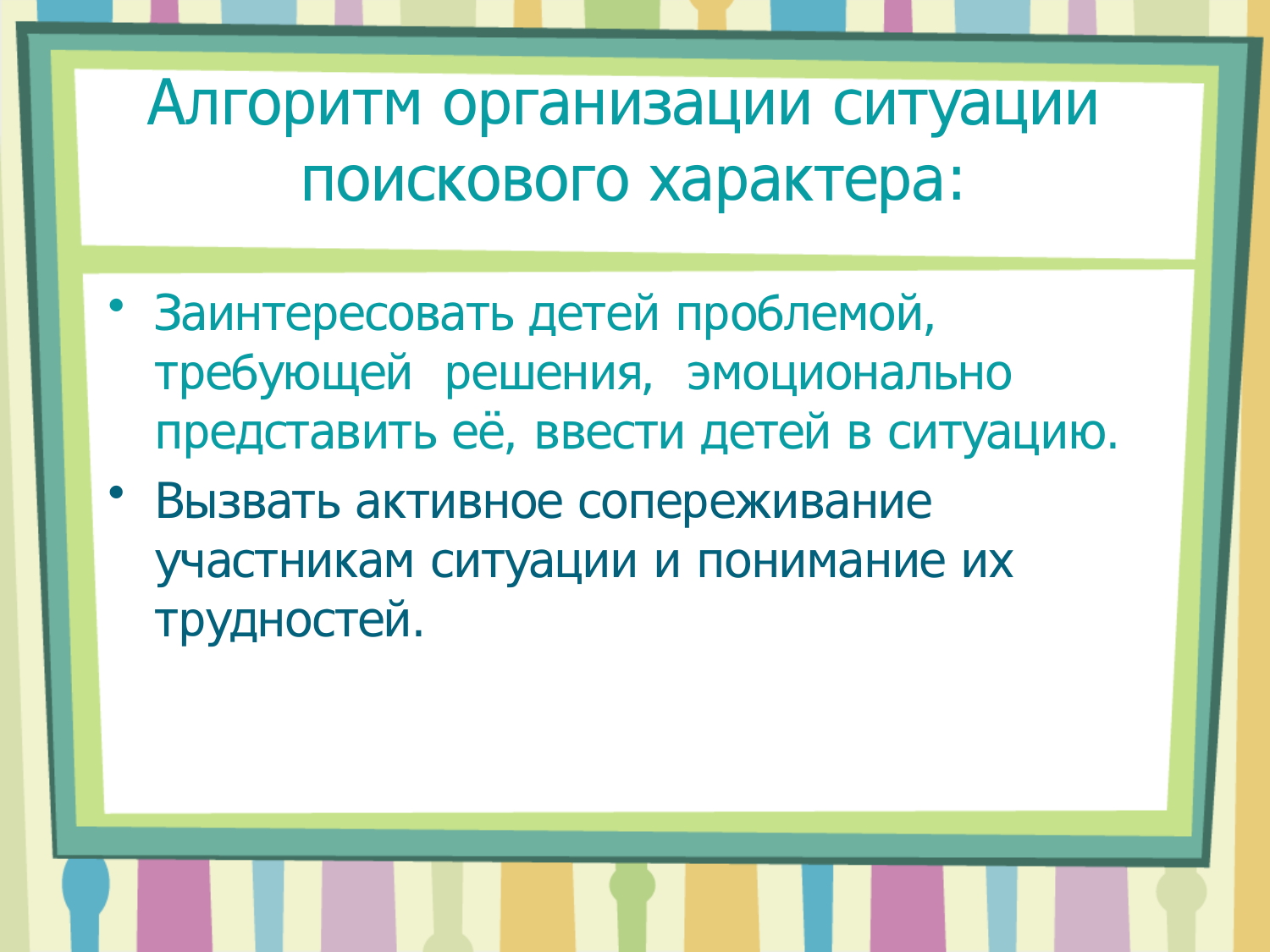

# Алгоритм организации ситуации поискового характера:
Заинтересовать детей проблемой, требующей  решения,  эмоционально представить её, ввести детей в ситуацию.
Вызвать активное сопереживание участникам ситуации и понимание их трудностей.